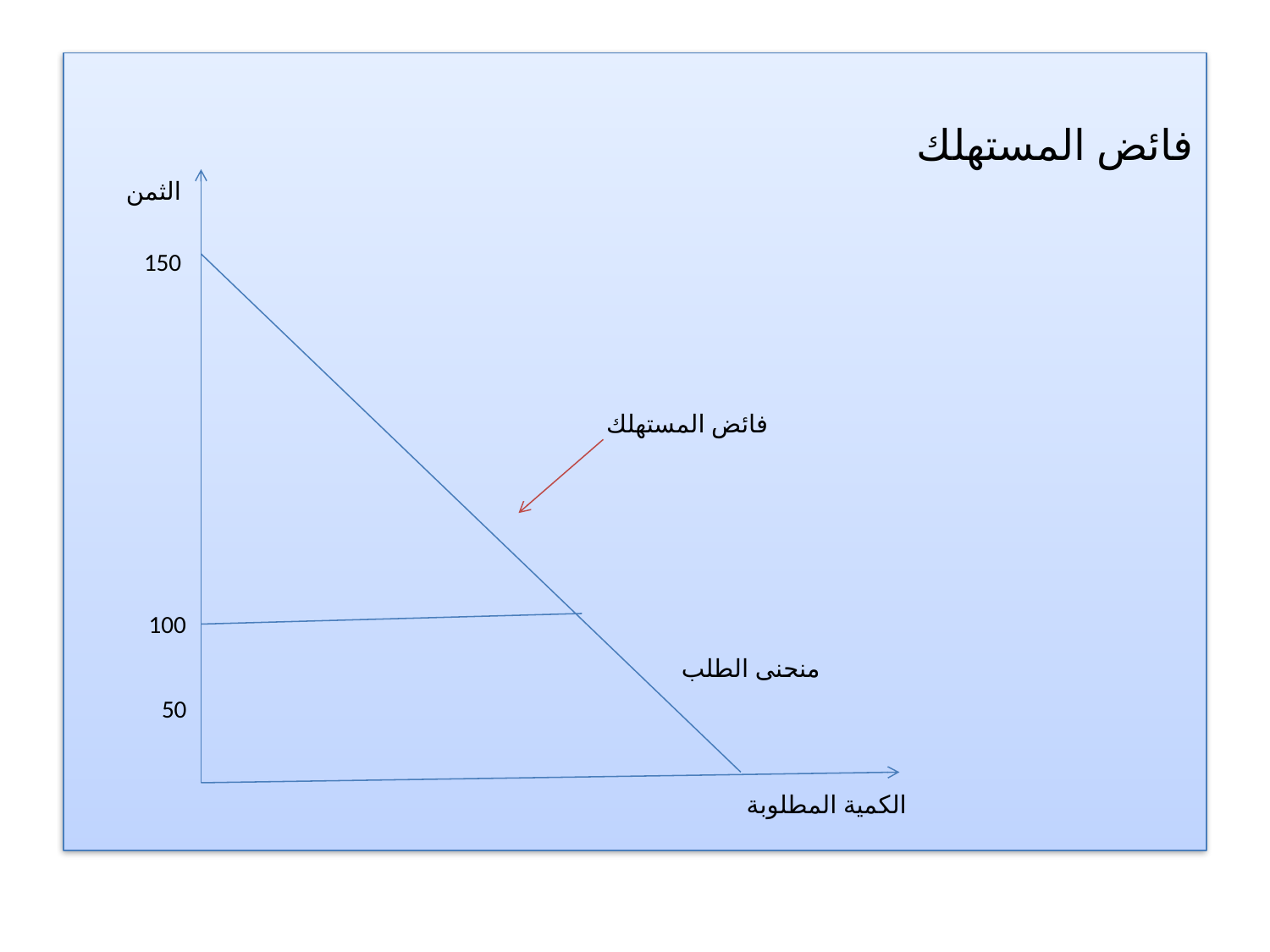

فائض المستهلك
الثمن
150
فائض المستهلك
100
منحنى الطلب
50
الكمية المطلوبة